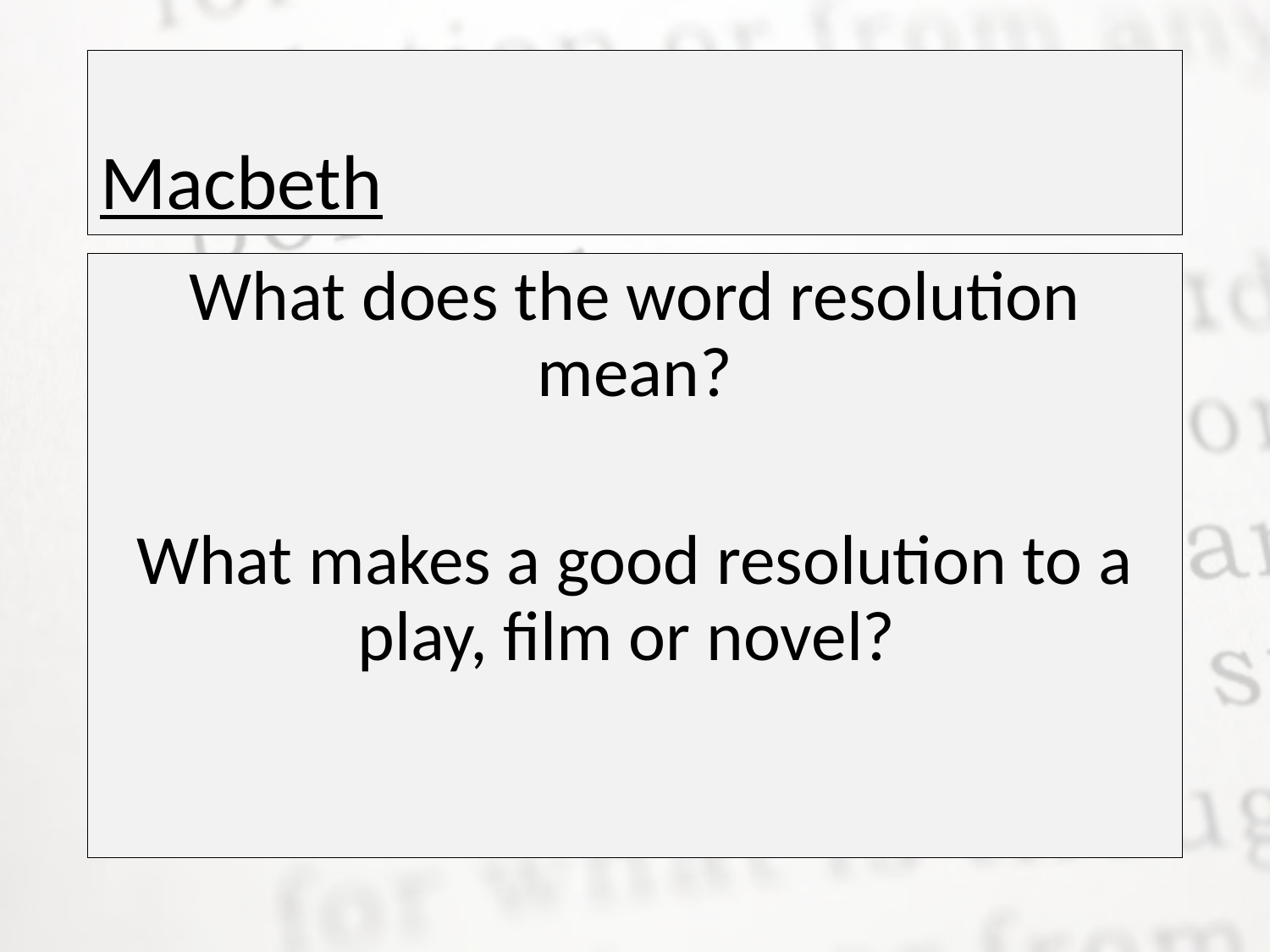

# Macbeth
What does the word resolution mean?

What makes a good resolution to a play, film or novel?